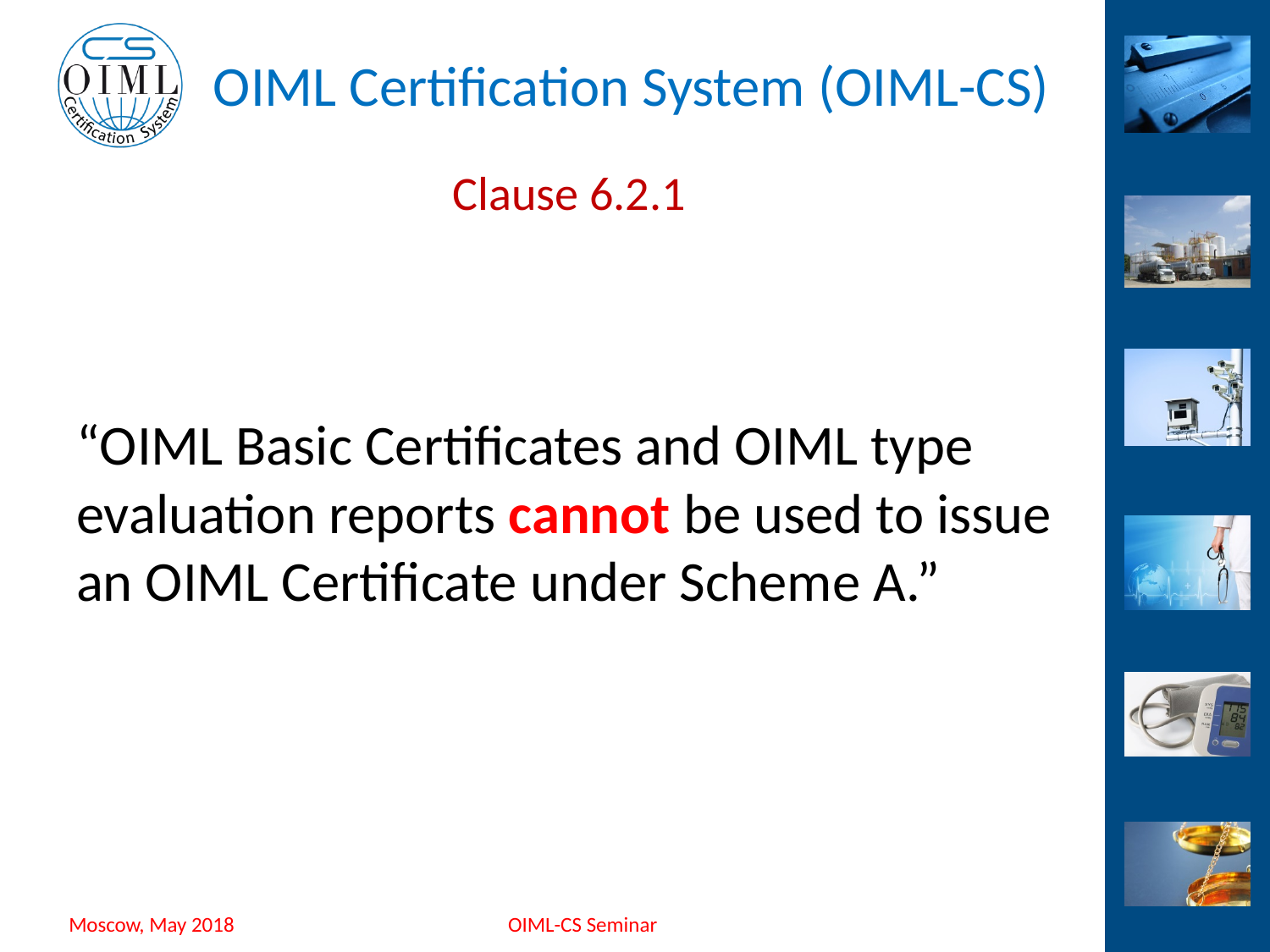

# Clause 6.2.1
“OIML Basic Certificates and OIML type evaluation reports cannot be used to issue an OIML Certificate under Scheme A.”